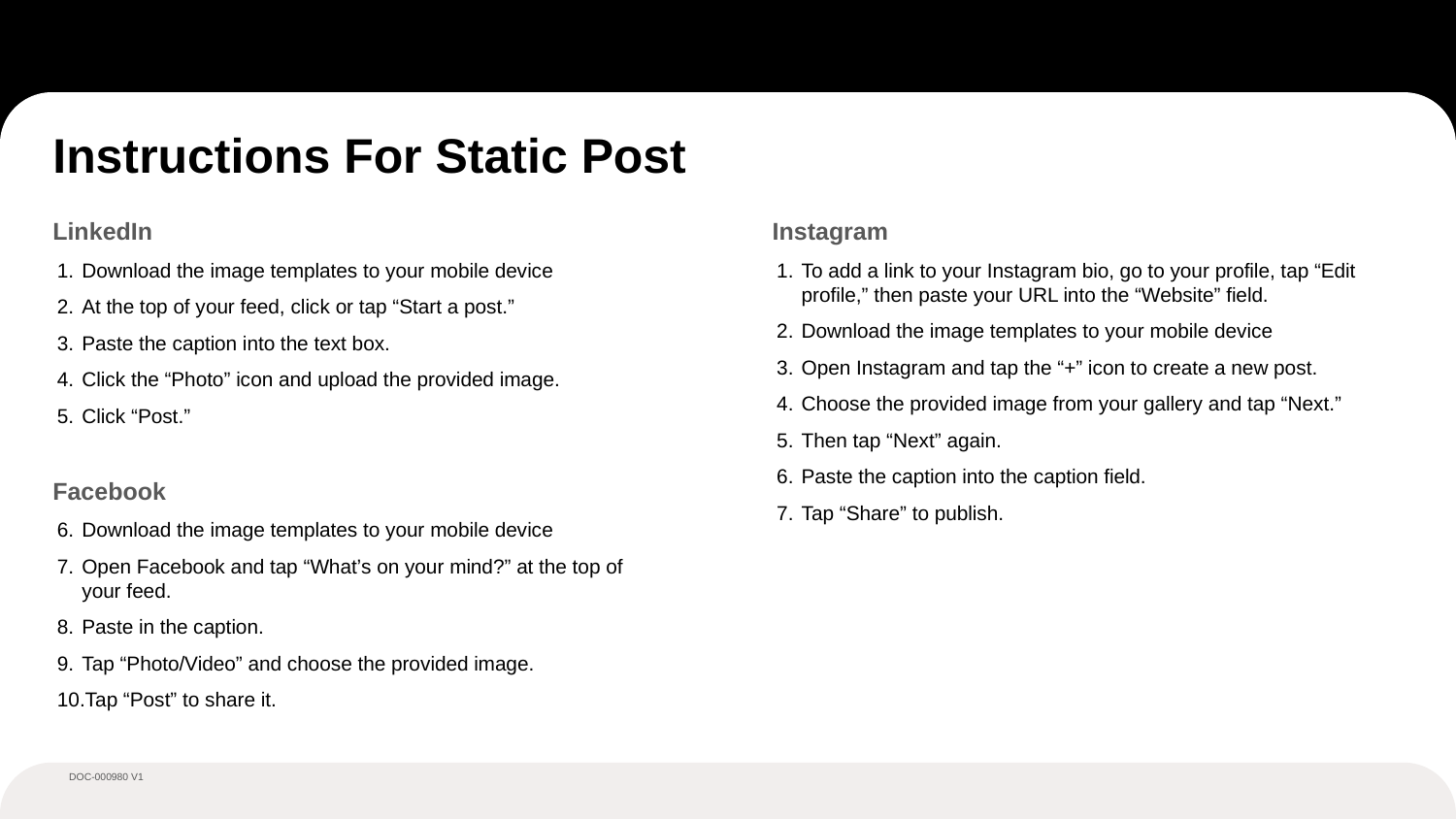

# Instructions For Static Post
LinkedIn
Download the image templates to your mobile device
At the top of your feed, click or tap “Start a post.”
Paste the caption into the text box.
Click the “Photo” icon and upload the provided image.
Click “Post.”

Facebook
Download the image templates to your mobile device
Open Facebook and tap “What’s on your mind?” at the top of your feed.
Paste in the caption.
Tap “Photo/Video” and choose the provided image.
Tap “Post” to share it.
Instagram
To add a link to your Instagram bio, go to your profile, tap “Edit profile,” then paste your URL into the “Website” field.
Download the image templates to your mobile device
Open Instagram and tap the “+” icon to create a new post.
Choose the provided image from your gallery and tap “Next.”
Then tap “Next” again.
Paste the caption into the caption field.
Tap “Share” to publish.

DOC-000980 V1